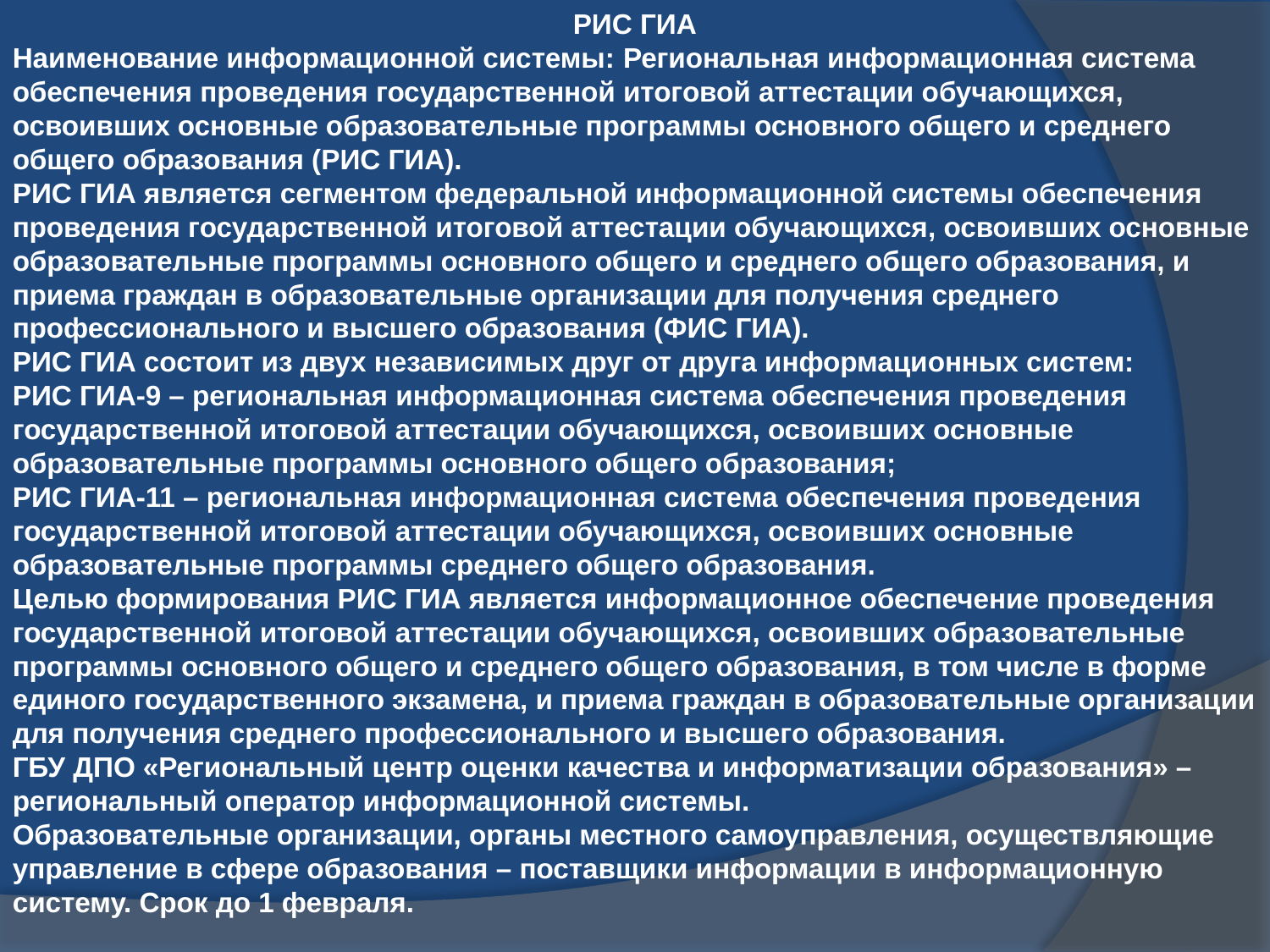

РИС ГИА
Наименование информационной системы: Региональная информационная система обеспечения проведения государственной итоговой аттестации обучающихся, освоивших основные образовательные программы основного общего и среднего общего образования (РИС ГИА).
РИС ГИА является сегментом федеральной информационной системы обеспечения проведения государственной итоговой аттестации обучающихся, освоивших основные образовательные программы основного общего и среднего общего образования, и приема граждан в образовательные организации для получения среднего профессионального и высшего образования (ФИС ГИА).
РИС ГИА состоит из двух независимых друг от друга информационных систем:
РИС ГИА-9 – региональная информационная система обеспечения проведения государственной итоговой аттестации обучающихся, освоивших основные образовательные программы основного общего образования;
РИС ГИА-11 – региональная информационная система обеспечения проведения государственной итоговой аттестации обучающихся, освоивших основные образовательные программы среднего общего образования.
Целью формирования РИС ГИА является информационное обеспечение проведения государственной итоговой аттестации обучающихся, освоивших образовательные программы основного общего и среднего общего образования, в том числе в форме единого государственного экзамена, и приема граждан в образовательные организации для получения среднего профессионального и высшего образования.
ГБУ ДПО «Региональный центр оценки качества и информатизации образования» – региональный оператор информационной системы.
Образовательные организации, органы местного самоуправления, осуществляющие управление в сфере образования – поставщики информации в информационную систему. Срок до 1 февраля.